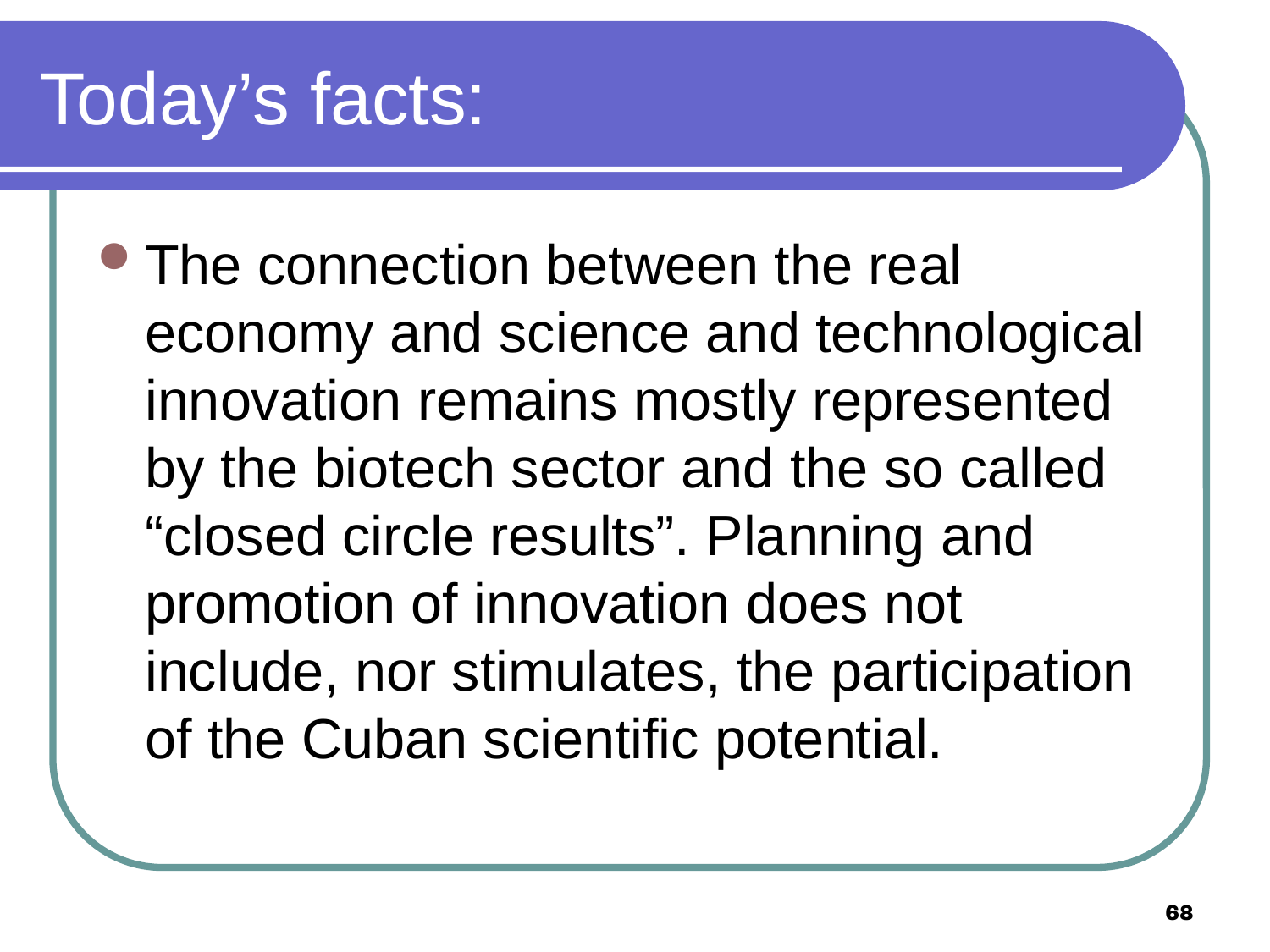

# Today’s facts:
The connection between the real economy and science and technological innovation remains mostly represented by the biotech sector and the so called “closed circle results”. Planning and promotion of innovation does not include, nor stimulates, the participation of the Cuban scientific potential.
68